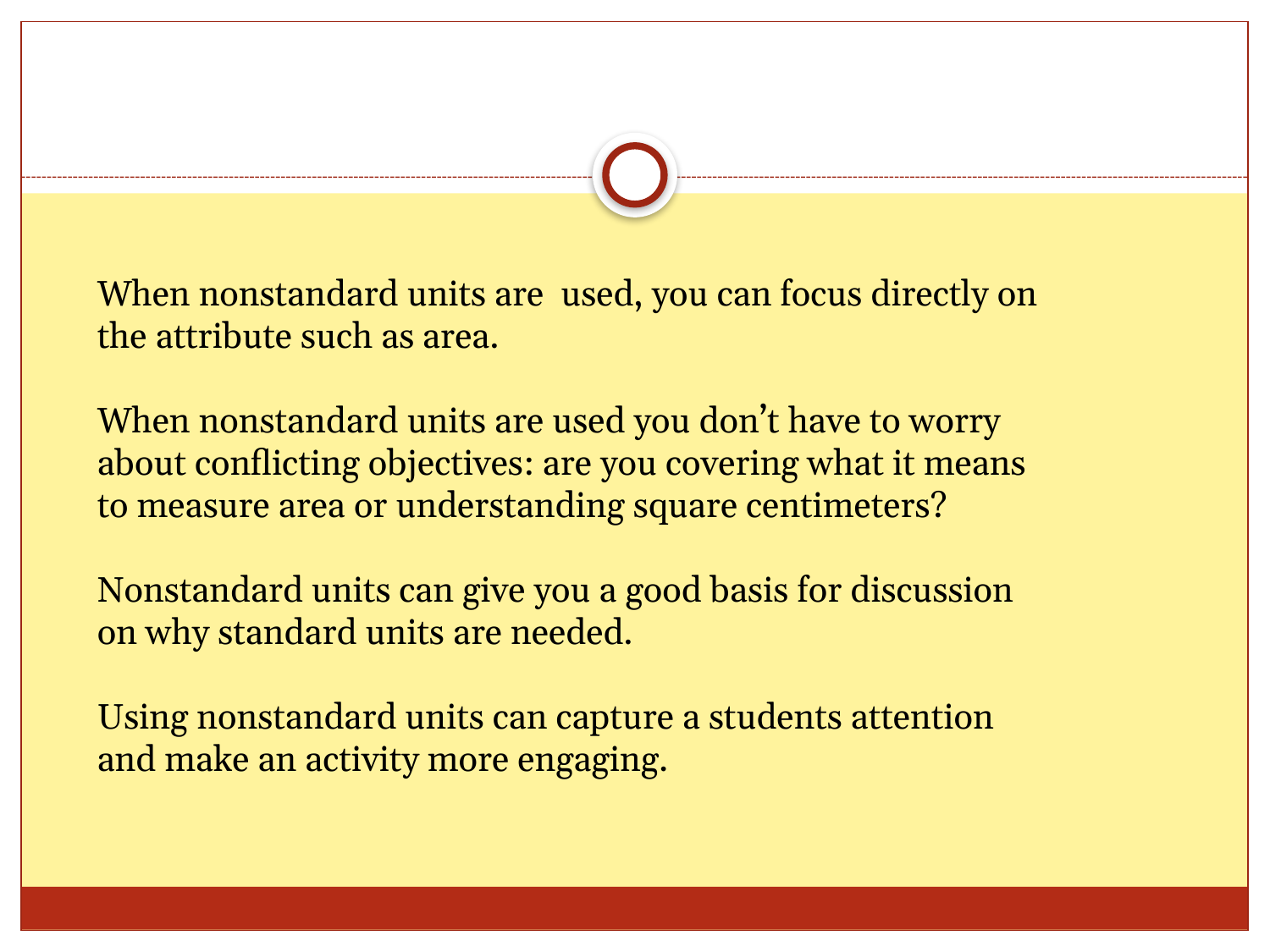

#
When nonstandard units are  used, you can focus directly on the attribute such as area.

When nonstandard units are used you don’t have to worry about conflicting objectives: are you covering what it means to measure area or understanding square centimeters?

Nonstandard units can give you a good basis for discussion on why standard units are needed.

Using nonstandard units can capture a students attention and make an activity more engaging.